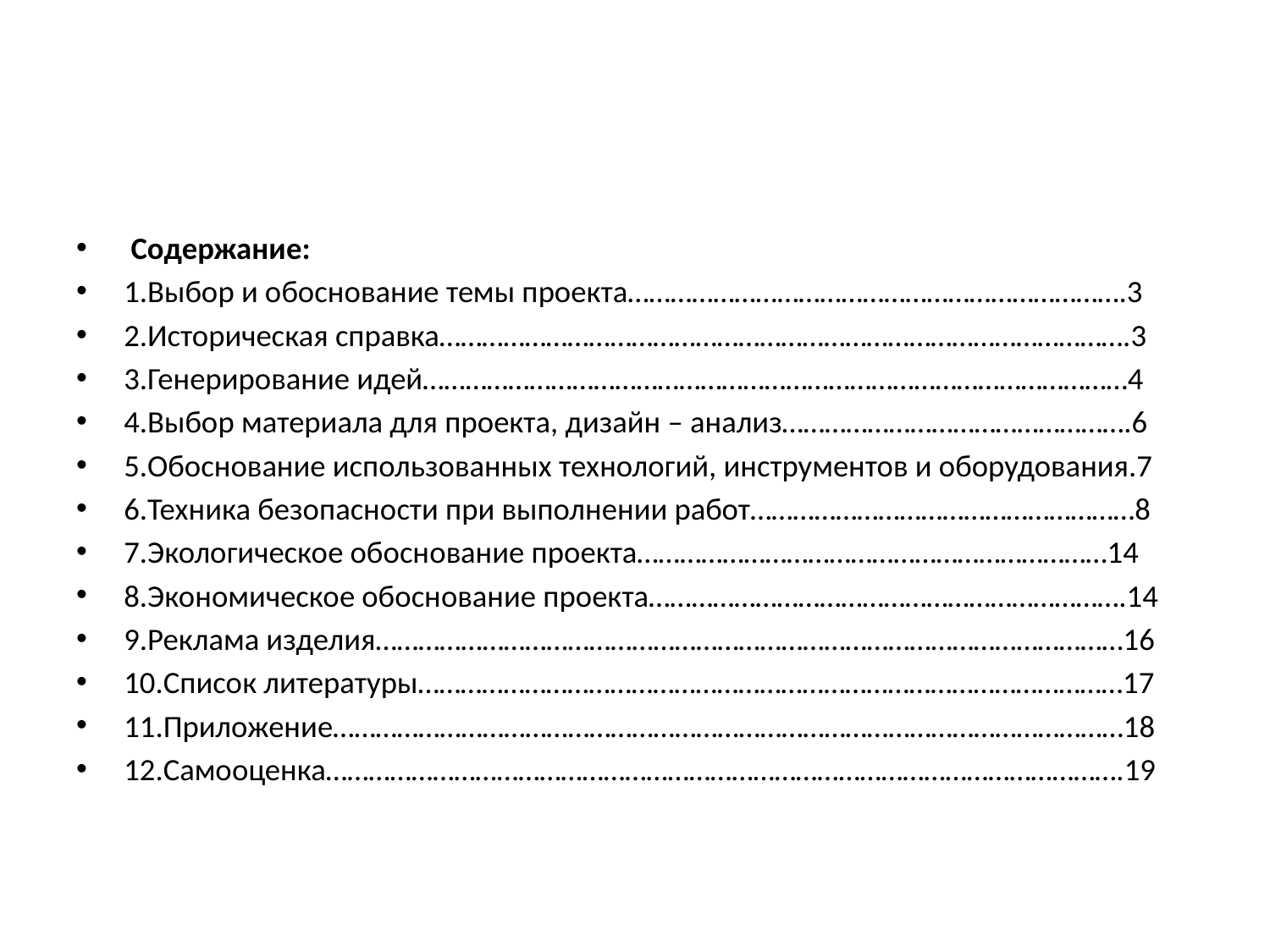

#
 Содержание:
1.Выбор и обоснование темы проекта…………………………………………………………….3
2.Историческая справка…………………………………………………………………………………….3
3.Генерирование идей………………………………………………………………………………………4
4.Выбор материала для проекта, дизайн – анализ………………………………………….6
5.Обоснование использованных технологий, инструментов и оборудования.7
6.Техника безопасности при выполнении работ………………………………………………8
7.Экологическое обоснование проекта…………………………………………………………14
8.Экономическое обоснование проекта………………………………………………………….14
9.Реклама изделия……………………………………………………………………………………………16
10.Список литературы………………………………………………………………………………………17
11.Приложение…………………………………………………………………………………………………18
12.Самооценка………………………………………………………………………………………………….19